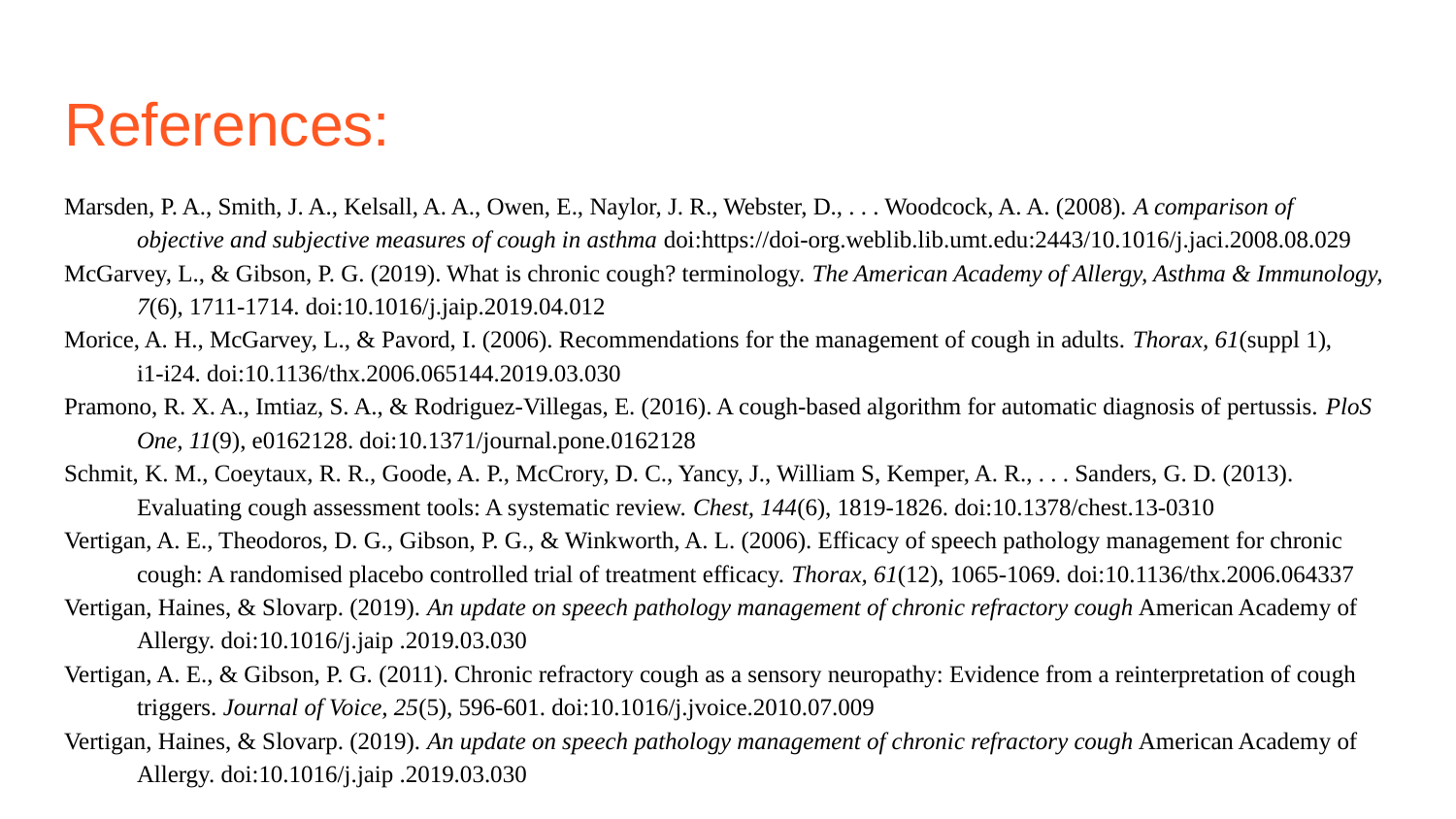

# References:
Marsden, P. A., Smith, J. A., Kelsall, A. A., Owen, E., Naylor, J. R., Webster, D., . . . Woodcock, A. A. (2008). A comparison of
objective and subjective measures of cough in asthma doi:https://doi-org.weblib.lib.umt.edu:2443/10.1016/j.jaci.2008.08.029
McGarvey, L., & Gibson, P. G. (2019). What is chronic cough? terminology. The American Academy of Allergy, Asthma & Immunology,
7(6), 1711-1714. doi:10.1016/j.jaip.2019.04.012
Morice, A. H., McGarvey, L., & Pavord, I. (2006). Recommendations for the management of cough in adults. Thorax, 61(suppl 1),
i1-i24. doi:10.1136/thx.2006.065144.2019.03.030
Pramono, R. X. A., Imtiaz, S. A., & Rodriguez-Villegas, E. (2016). A cough-based algorithm for automatic diagnosis of pertussis. PloS
One, 11(9), e0162128. doi:10.1371/journal.pone.0162128
Schmit, K. M., Coeytaux, R. R., Goode, A. P., McCrory, D. C., Yancy, J., William S, Kemper, A. R., . . . Sanders, G. D. (2013).
Evaluating cough assessment tools: A systematic review. Chest, 144(6), 1819-1826. doi:10.1378/chest.13-0310
Vertigan, A. E., Theodoros, D. G., Gibson, P. G., & Winkworth, A. L. (2006). Efficacy of speech pathology management for chronic
cough: A randomised placebo controlled trial of treatment efficacy. Thorax, 61(12), 1065-1069. doi:10.1136/thx.2006.064337
Vertigan, Haines, & Slovarp. (2019). An update on speech pathology management of chronic refractory cough American Academy of
Allergy. doi:10.1016/j.jaip .2019.03.030
Vertigan, A. E., & Gibson, P. G. (2011). Chronic refractory cough as a sensory neuropathy: Evidence from a reinterpretation of cough
triggers. Journal of Voice, 25(5), 596-601. doi:10.1016/j.jvoice.2010.07.009
Vertigan, Haines, & Slovarp. (2019). An update on speech pathology management of chronic refractory cough American Academy of
Allergy. doi:10.1016/j.jaip .2019.03.030